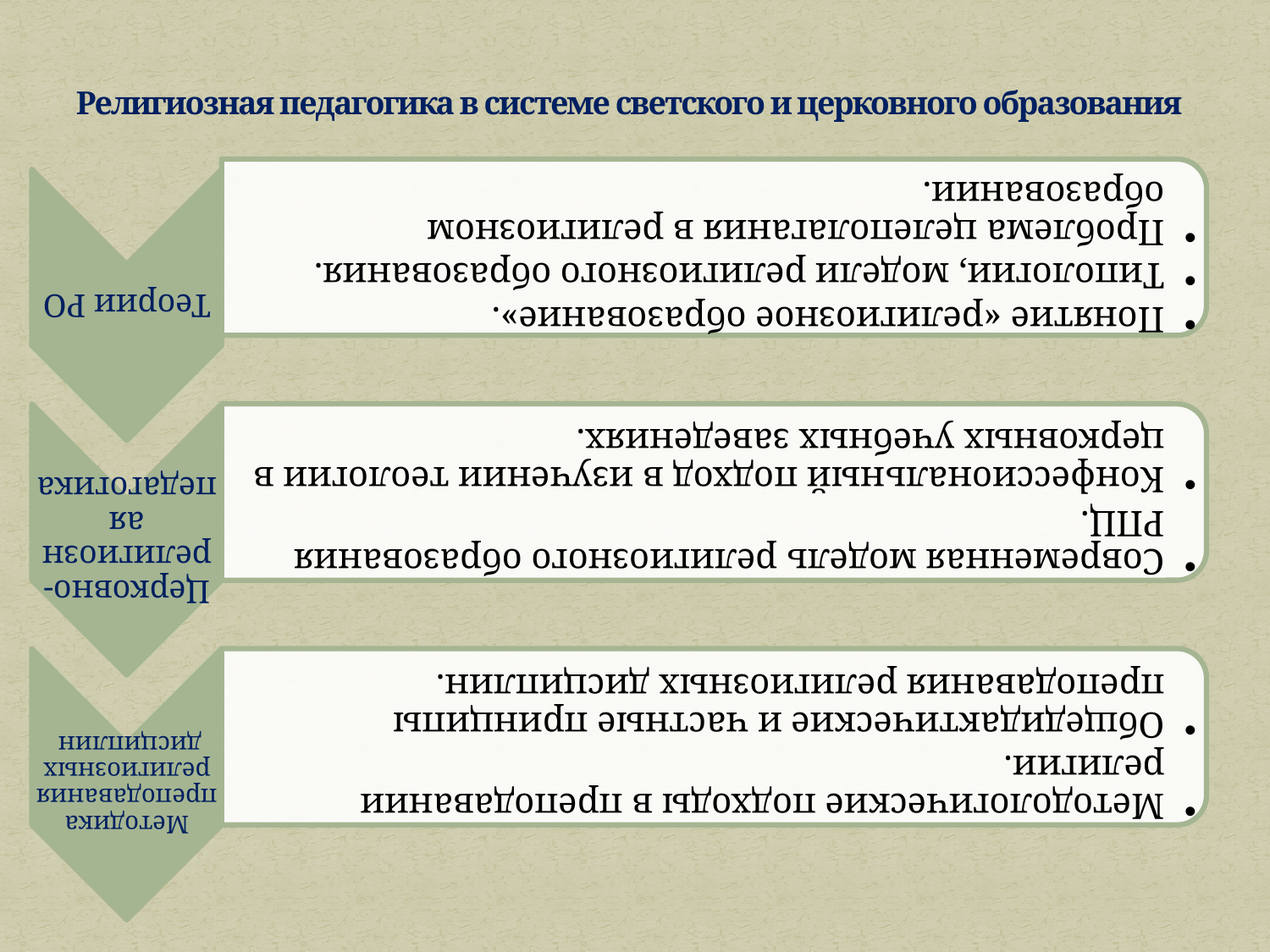

# Религиозная педагогика в системе светского и церковного образования
Теории РО
Понятие «религиозное образование».
Типологии, модели религиозного образования.
Проблема целеполагания в религиозном образовании.
Церковно-религиозная педагогика
Современная модель религиозного образования РПЦ.
Конфессиональный подход в изучении теологии в церковных учебных заведениях.
Методика преподавания религиозных дисциплин
Методологические подходы в преподавании религии.
Общедидактические и частные принципы преподавания религиозных дисциплин.